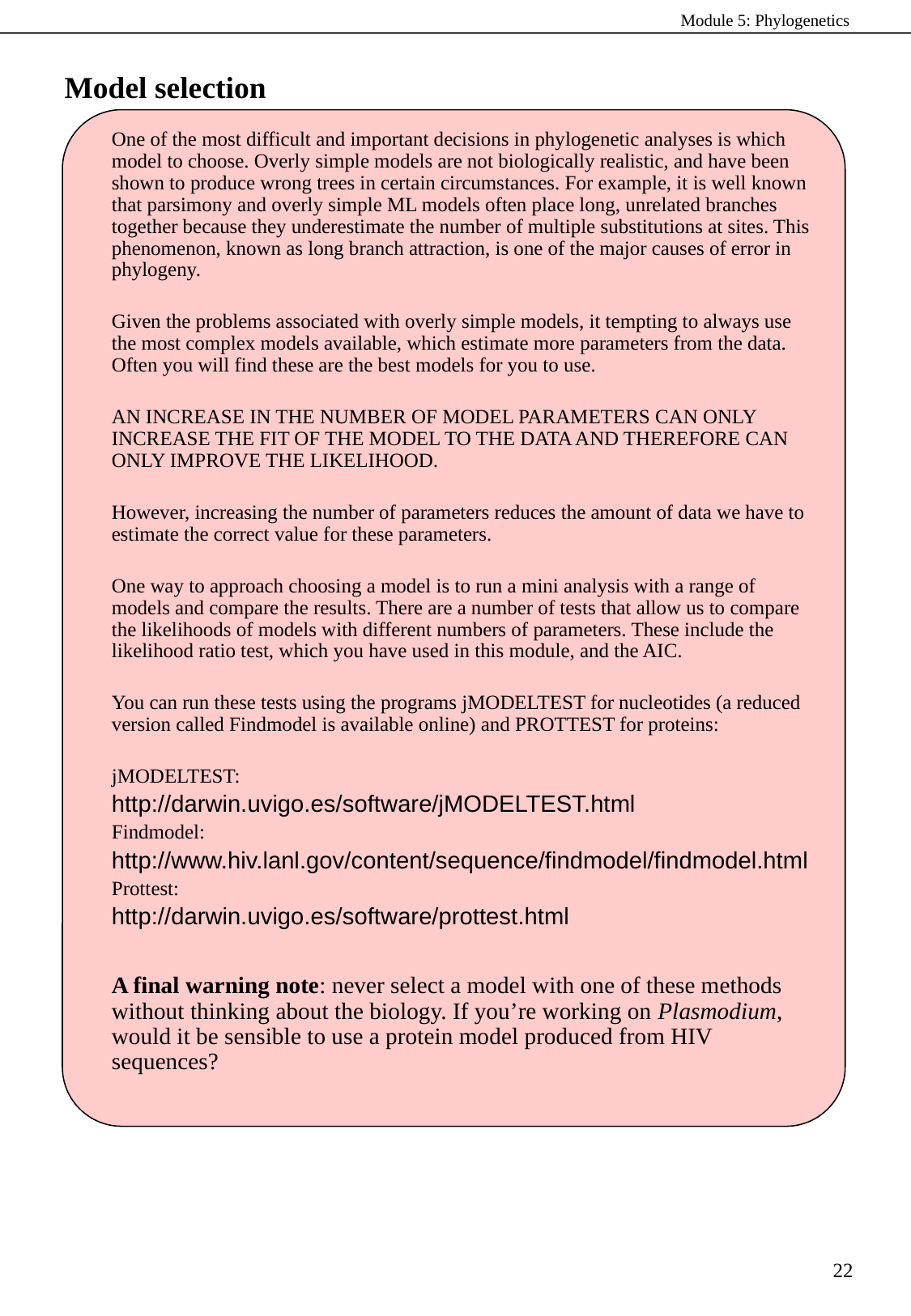

Model selection

One of the most difficult and important decisions in phylogenetic analyses is which model to choose. Overly simple models are not biologically realistic, and have been shown to produce wrong trees in certain circumstances. For example, it is well known that parsimony and overly simple ML models often place long, unrelated branches together because they underestimate the number of multiple substitutions at sites. This phenomenon, known as long branch attraction, is one of the major causes of error in phylogeny.

Given the problems associated with overly simple models, it tempting to always use the most complex models available, which estimate more parameters from the data. Often you will find these are the best models for you to use.

AN INCREASE IN THE NUMBER OF MODEL PARAMETERS CAN ONLY INCREASE THE FIT OF THE MODEL TO THE DATA AND THEREFORE CAN ONLY IMPROVE THE LIKELIHOOD.

However, increasing the number of parameters reduces the amount of data we have to estimate the correct value for these parameters.

One way to approach choosing a model is to run a mini analysis with a range of models and compare the results. There are a number of tests that allow us to compare the likelihoods of models with different numbers of parameters. These include the likelihood ratio test, which you have used in this module, and the AIC.

You can run these tests using the programs jMODELTEST for nucleotides (a reduced version called Findmodel is available online) and PROTTEST for proteins:

jMODELTEST:
http://darwin.uvigo.es/software/jMODELTEST.html
Findmodel:
http://www.hiv.lanl.gov/content/sequence/findmodel/findmodel.html
Prottest:
http://darwin.uvigo.es/software/prottest.html

A final warning note: never select a model with one of these methods without thinking about the biology. If you’re working on Plasmodium, would it be sensible to use a protein model produced from HIV sequences?
22